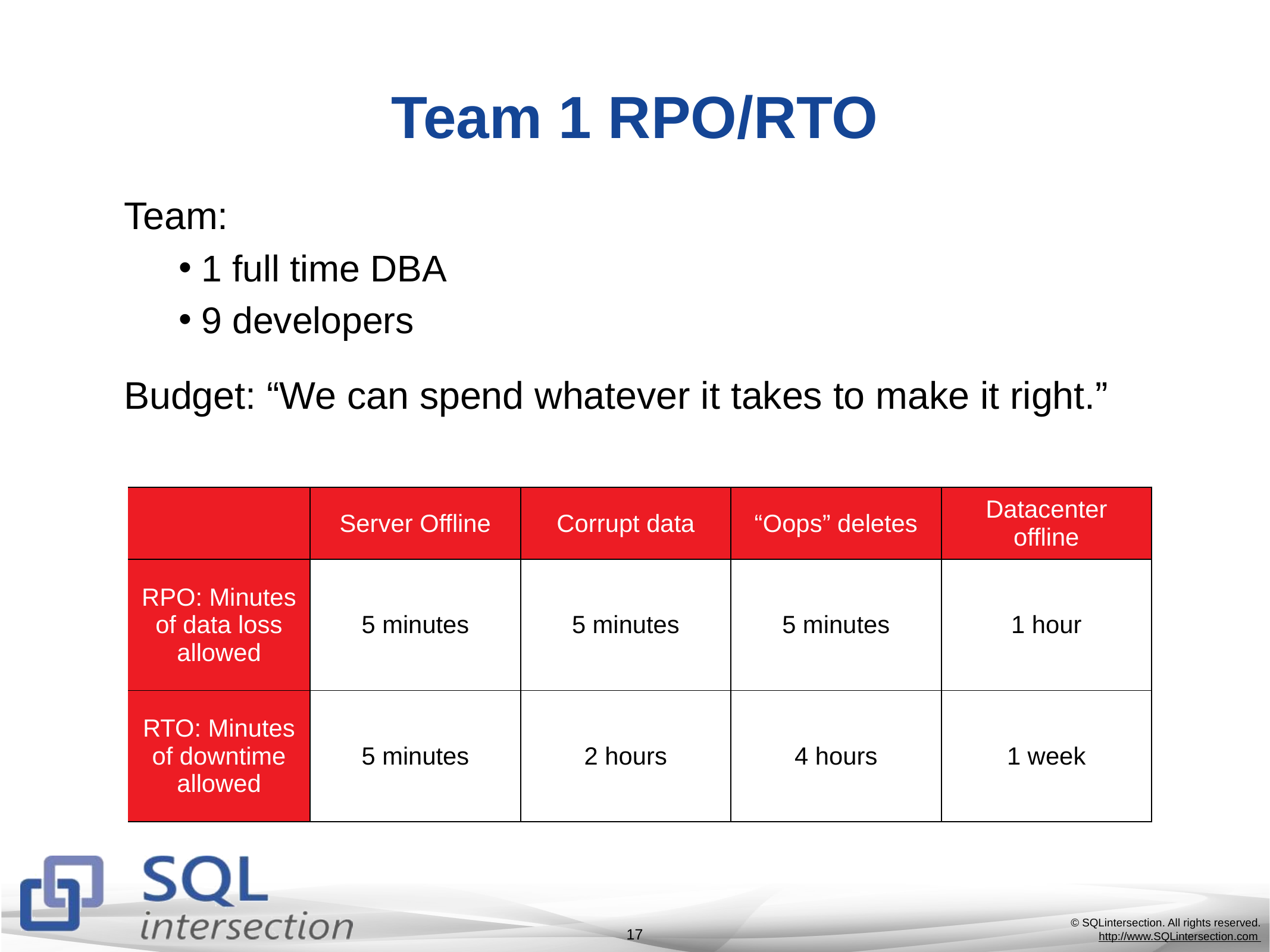

# Team 1 RPO/RTO
Team:
1 full time DBA
9 developers
Budget: “We can spend whatever it takes to make it right.”
|  | Server Offline | Corrupt data | “Oops” deletes | Datacenter offline |
| --- | --- | --- | --- | --- |
| RPO: Minutes of data loss allowed | 5 minutes | 5 minutes | 5 minutes | 1 hour |
| RTO: Minutes of downtime allowed | 5 minutes | 2 hours | 4 hours | 1 week |